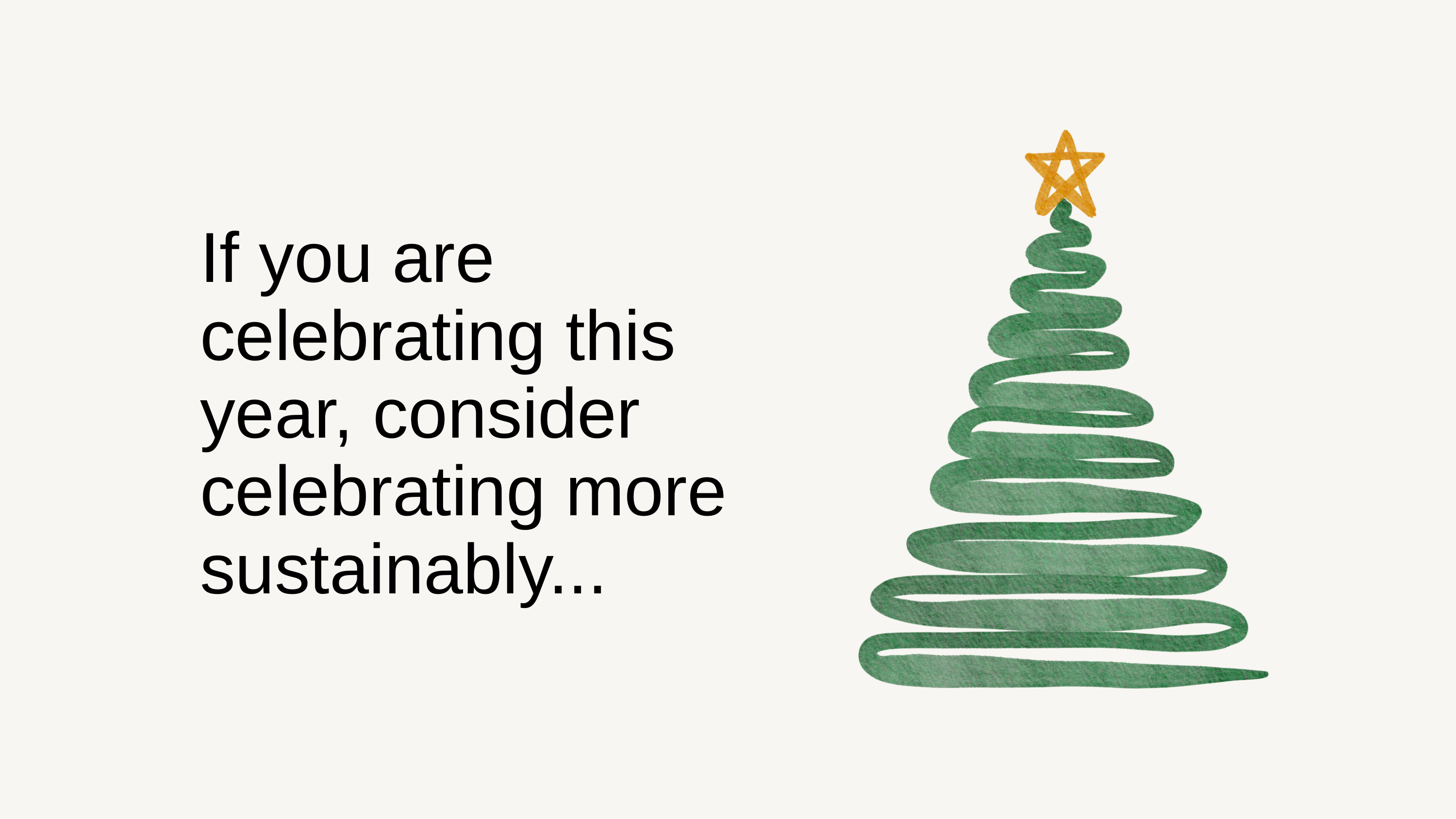

If you are celebrating this year, consider celebrating more sustainably...